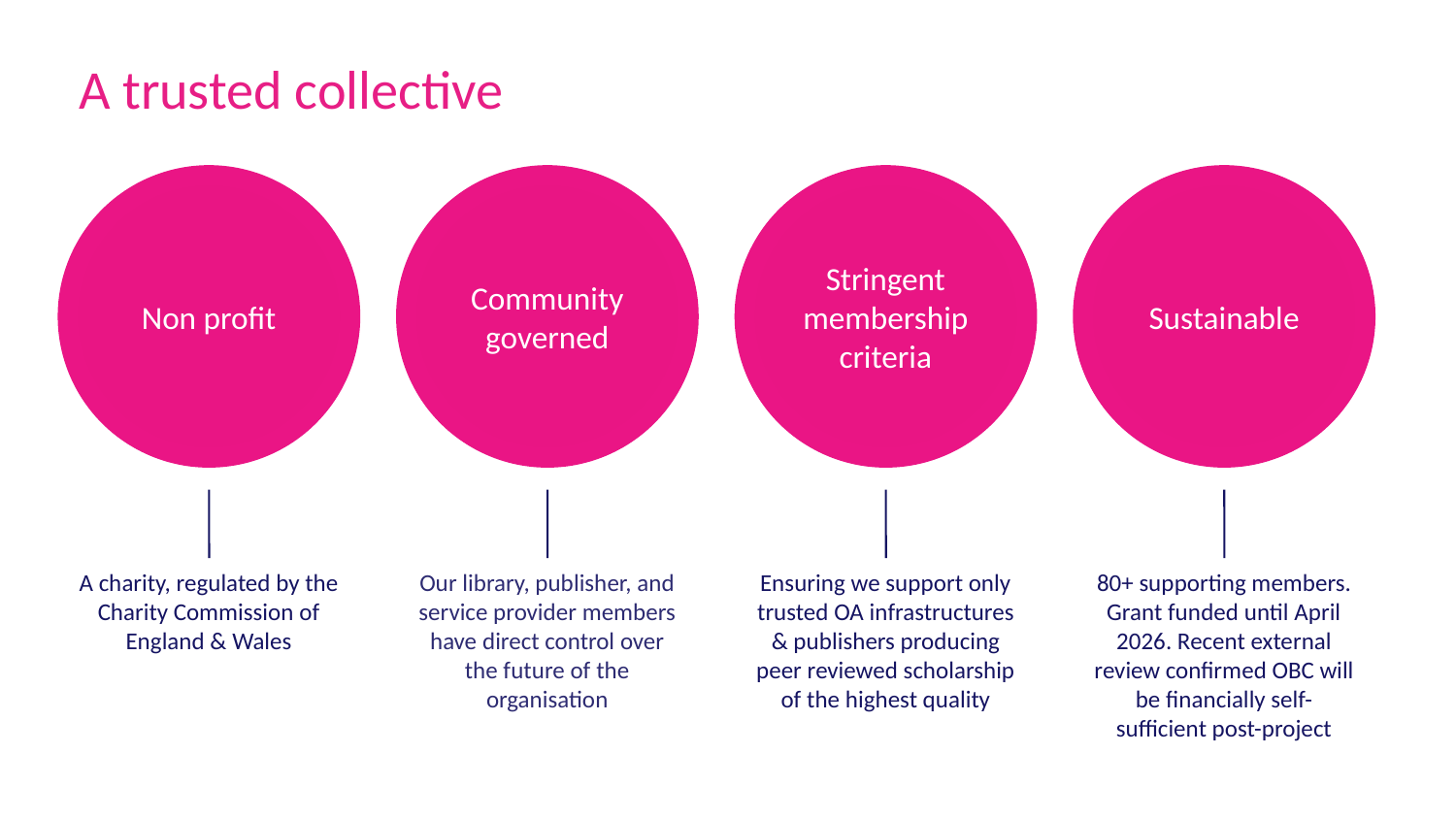

A trusted collective
Stringent membership criteria
Ensuring we support only trusted OA infrastructures & publishers producing peer reviewed scholarship of the highest quality
Sustainable
80+ supporting members. Grant funded until April 2026. Recent external review confirmed OBC will be financially self-sufficient post-project
Non profit
A charity, regulated by the Charity Commission of England & Wales
Community governed
Our library, publisher, and service provider members have direct control over the future of the organisation